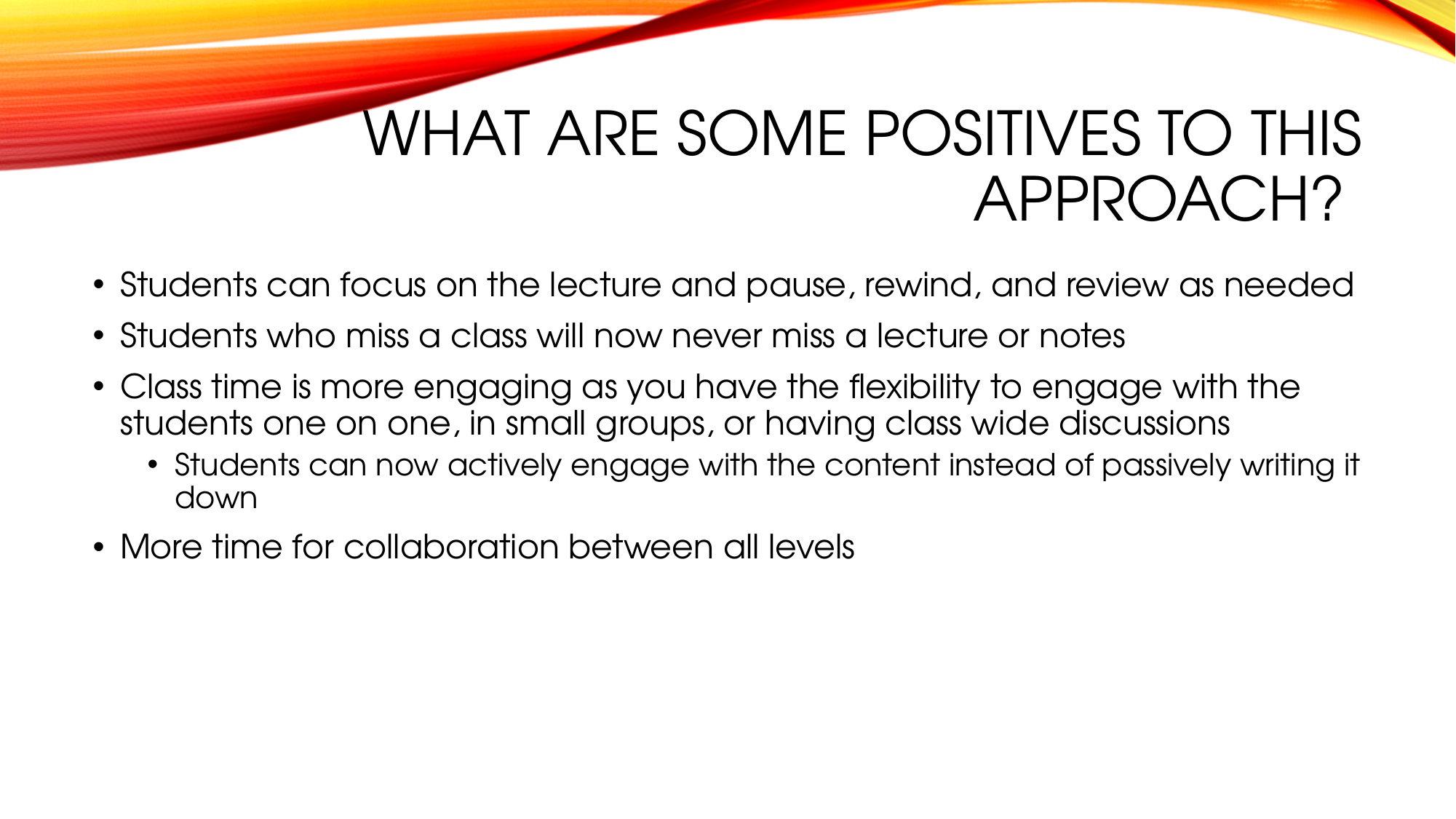

# What are some positives to this approach?
Students can focus on the lecture and pause, rewind, and review as needed
Students who miss a class will now never miss a lecture or notes
Class time is more engaging as you have the flexibility to engage with the students one on one, in small groups, or having class wide discussions
Students can now actively engage with the content instead of passively writing it down
More time for collaboration between all levels